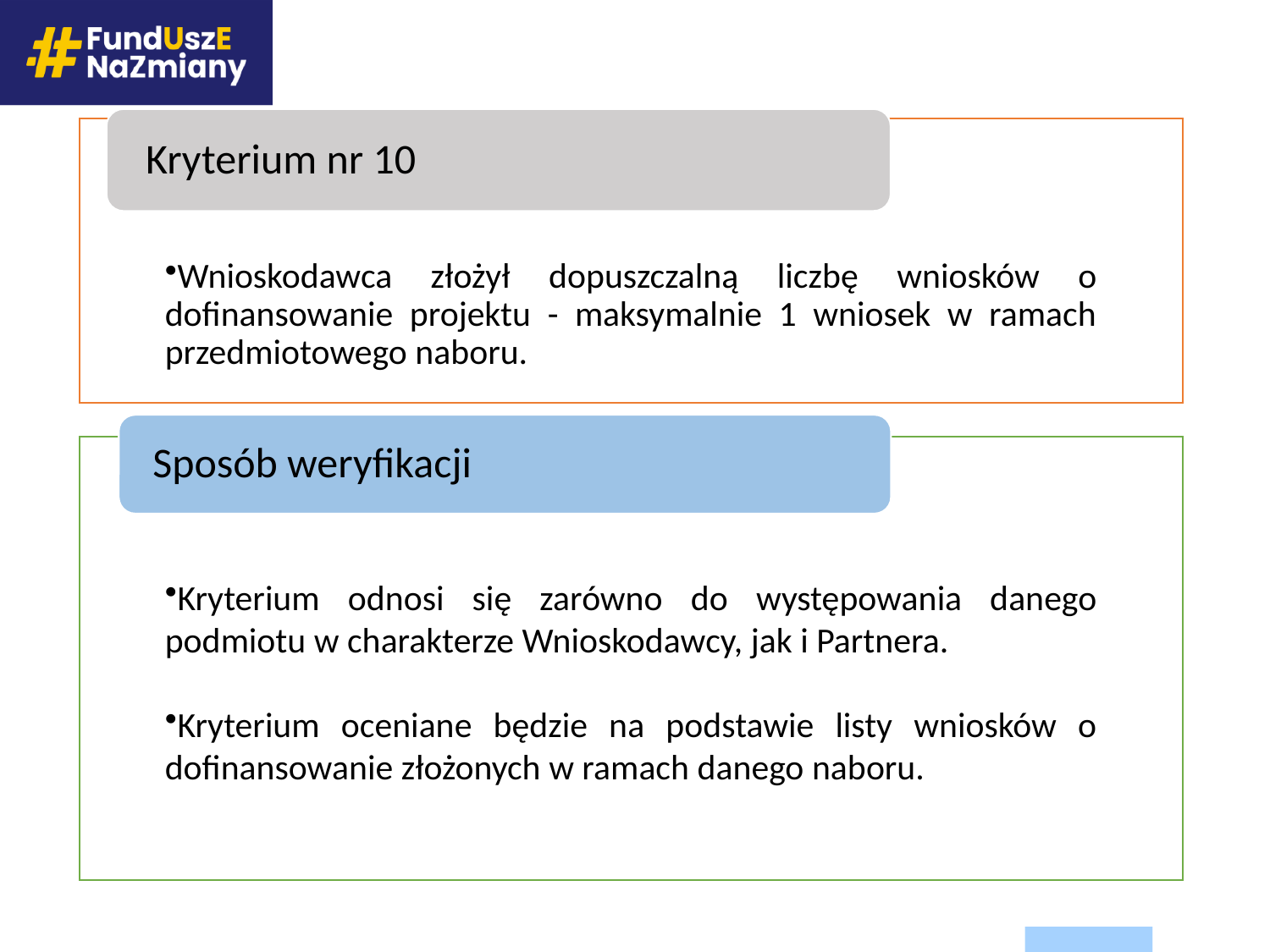

Wnioskodawca złożył dopuszczalną liczbę wniosków o dofinansowanie projektu - maksymalnie 1 wniosek w ramach przedmiotowego naboru.
Kryterium nr 10
Kryterium odnosi się zarówno do występowania danego podmiotu w charakterze Wnioskodawcy, jak i Partnera.

Kryterium oceniane będzie na podstawie listy wniosków o dofinansowanie złożonych w ramach danego naboru.
Sposób weryfikacji